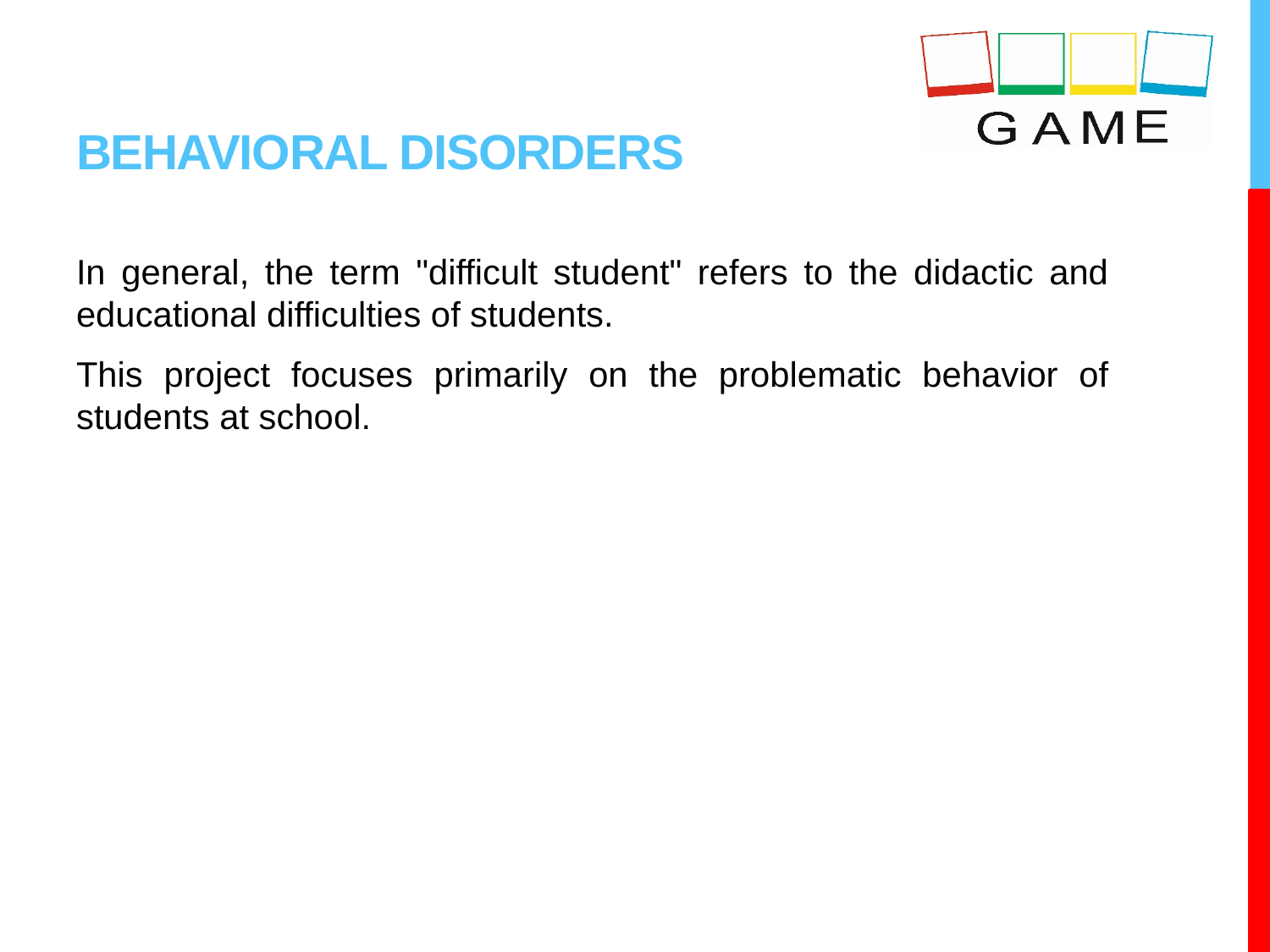

# behavioral disorders
In general, the term "difficult student" refers to the didactic and educational difficulties of students.
This project focuses primarily on the problematic behavior of students at school.